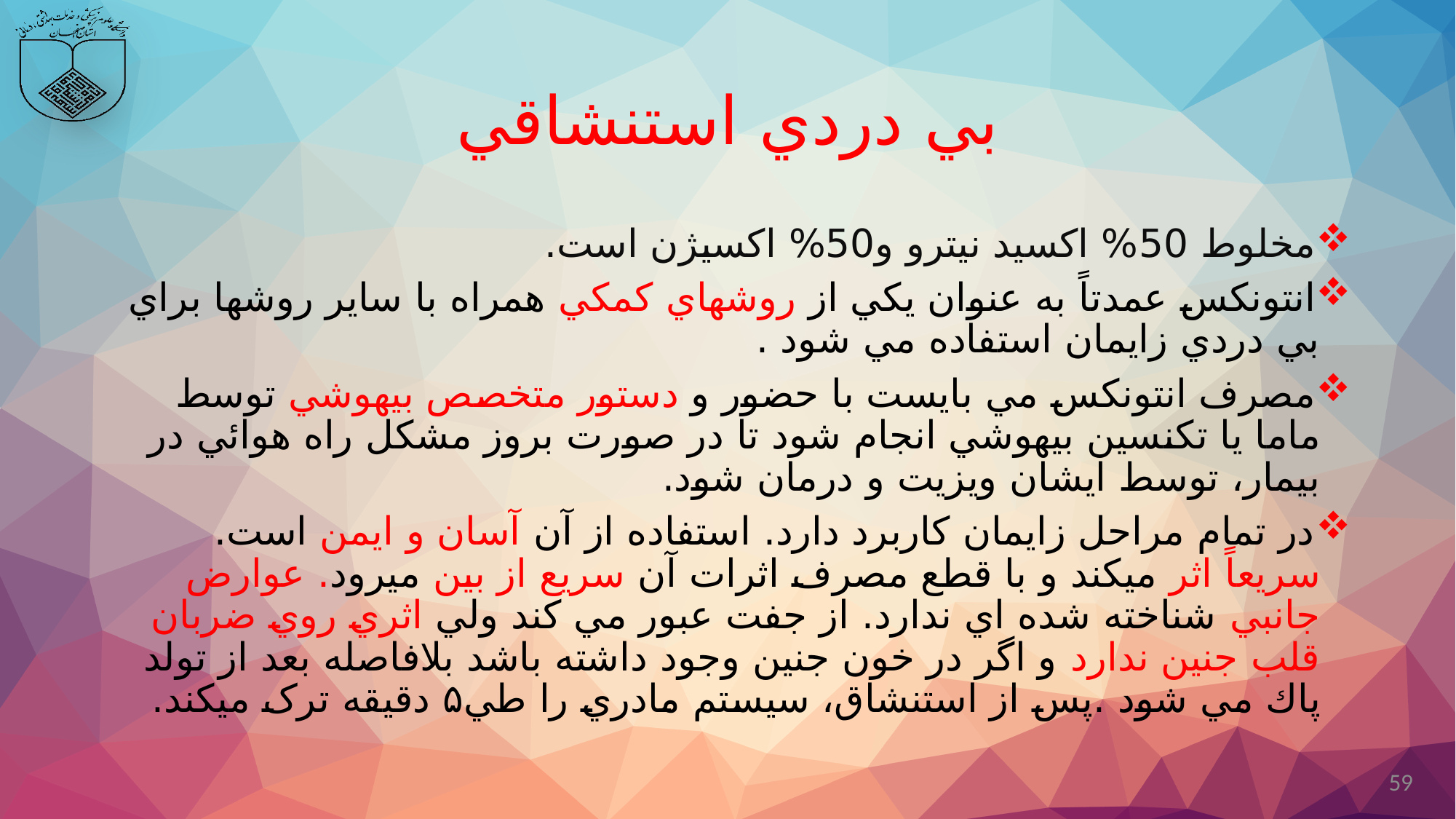

# بي دردي استنشاقي
مخلوط 50% اکسید نیترو و50% اکسیژن است.
انتونكس عمدتاً به عنوان يكي از روشهاي كمكي همراه با ساير روشها براي بي دردي زايمان استفاده مي شود .
مصرف انتونكس مي بايست با حضور و دستور متخصص بيهوشي توسط ماما يا تكنسين بيهوشي انجام شود تا در صورت بروز مشكل راه هوائي در بيمار، توسط ايشان ويزيت و درمان شود.
در تمام مراحل زايمان كاربرد دارد. استفاده از آن آسان و ايمن است. سريعاً اثر ميكند و با قطع مصرف اثرات آن سريع از بين ميرود. عوارض جانبي شناخته شده اي ندارد. از جفت عبور مي كند ولي اثري روي ضربان قلب جنين ندارد و اگر در خون جنين وجود داشته باشد بلافاصله بعد از تولد پاك مي شود .پس از استنشاق، سيستم مادري را طي۵ دقیقه ترک میکند.
59